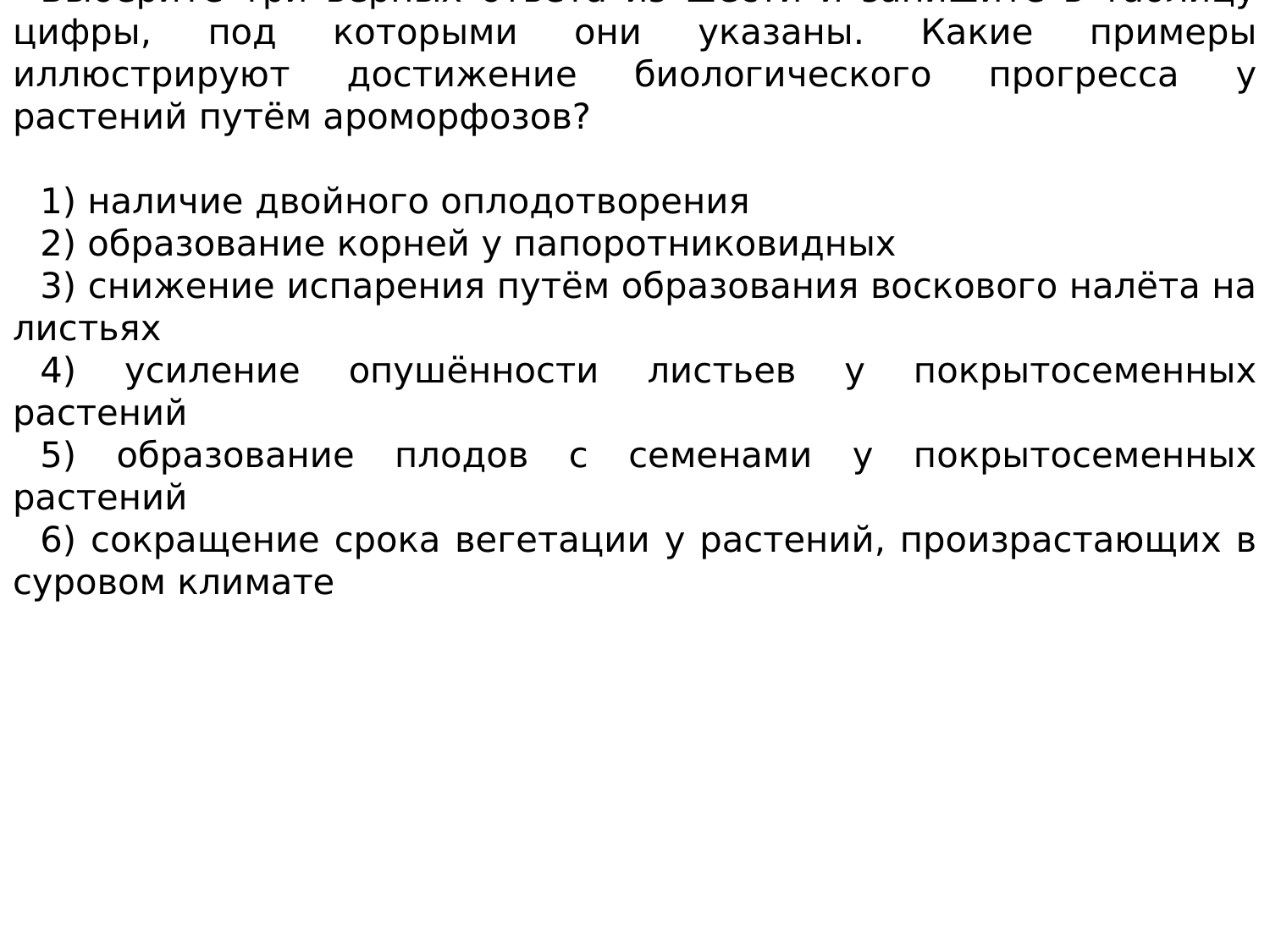

Выберите три верных ответа из шести и запишите в таблицу цифры, под которыми они указаны. Какие примеры иллюстрируют достижение биологического прогресса у растений путём ароморфозов?

1) наличие двойного оплодотворения
2) образование корней у папоротниковидных
3) снижение испарения путём образования воскового налёта на листьях
4) усиление опушённости листьев у покрытосеменных растений
5) образование плодов с семенами у покрытосеменных растений
6) сокращение срока вегетации у растений, произрастающих в суровом климате